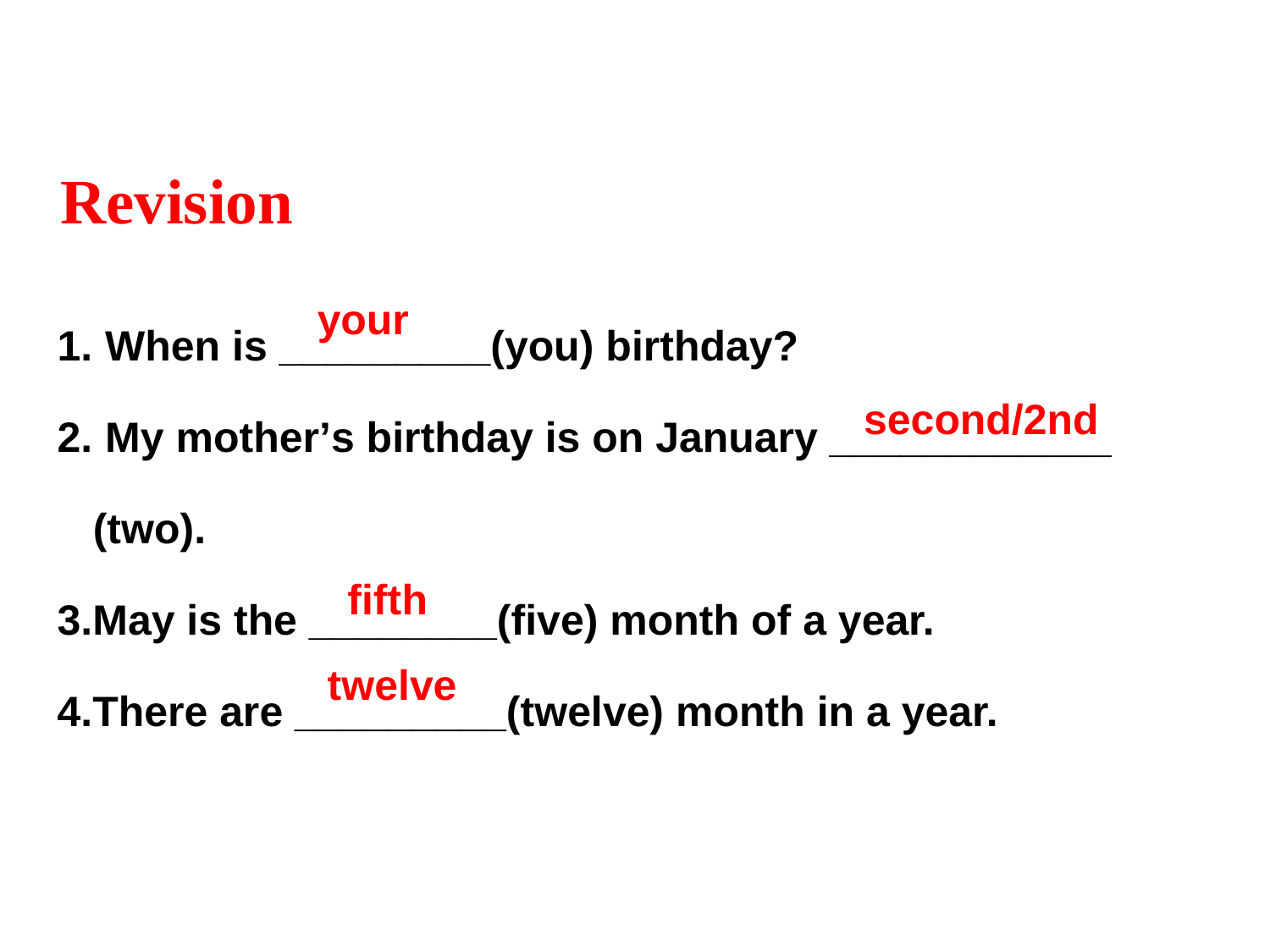

Revision
When is _________(you) birthday?
My mother’s birthday is on January ____________
   (two).
3.May is the ________(five) month of a year.
4.There are _________(twelve) month in a year.
your
second/2nd
fifth
twelve